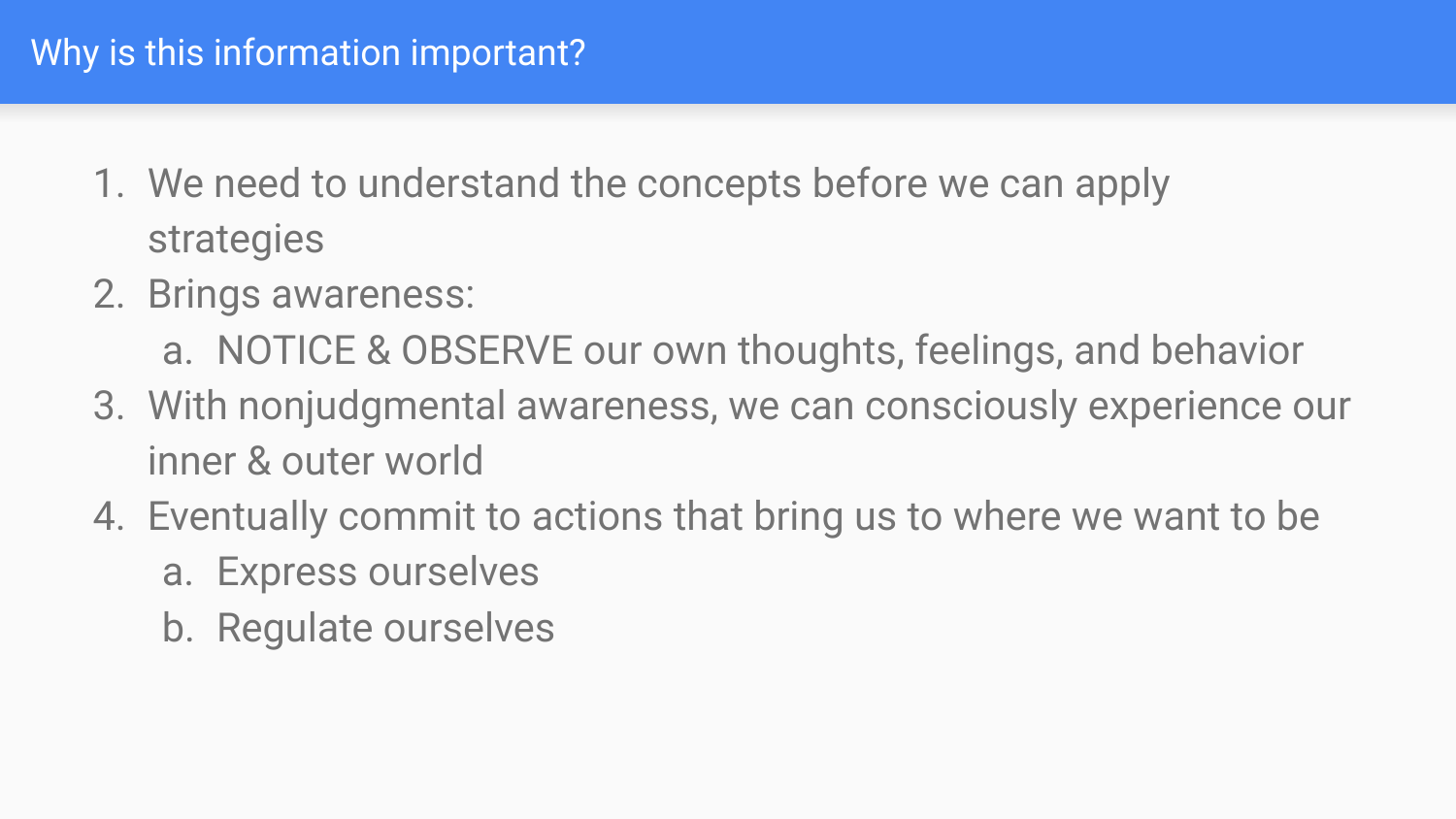

# Why is this information important?
We need to understand the concepts before we can apply strategies
Brings awareness:
NOTICE & OBSERVE our own thoughts, feelings, and behavior
With nonjudgmental awareness, we can consciously experience our inner & outer world
Eventually commit to actions that bring us to where we want to be
Express ourselves
Regulate ourselves